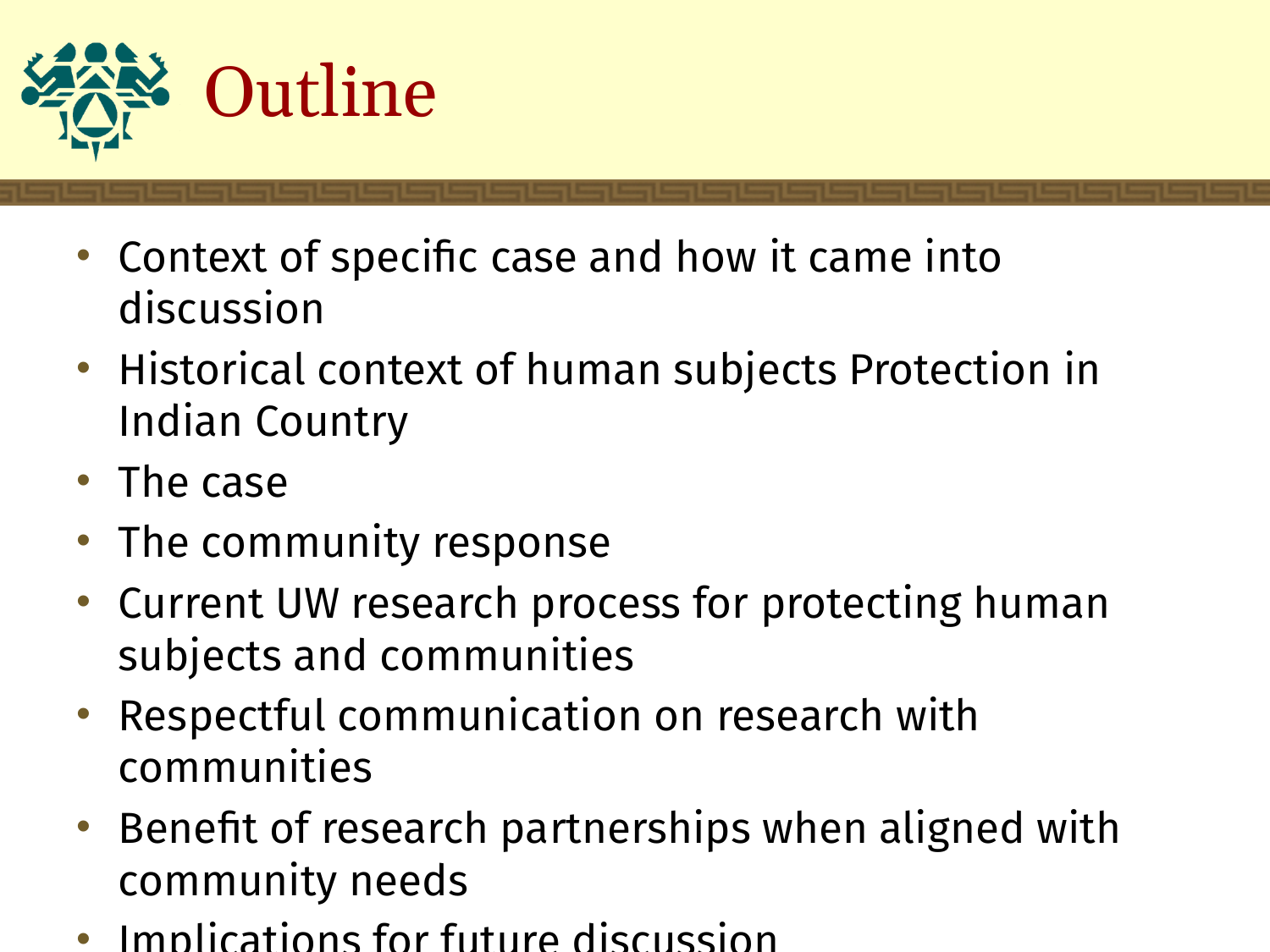

# Outline
Context of specific case and how it came into discussion
Historical context of human subjects Protection in Indian Country
The case
The community response
Current UW research process for protecting human subjects and communities
Respectful communication on research with communities
Benefit of research partnerships when aligned with community needs
Implications for future discussion